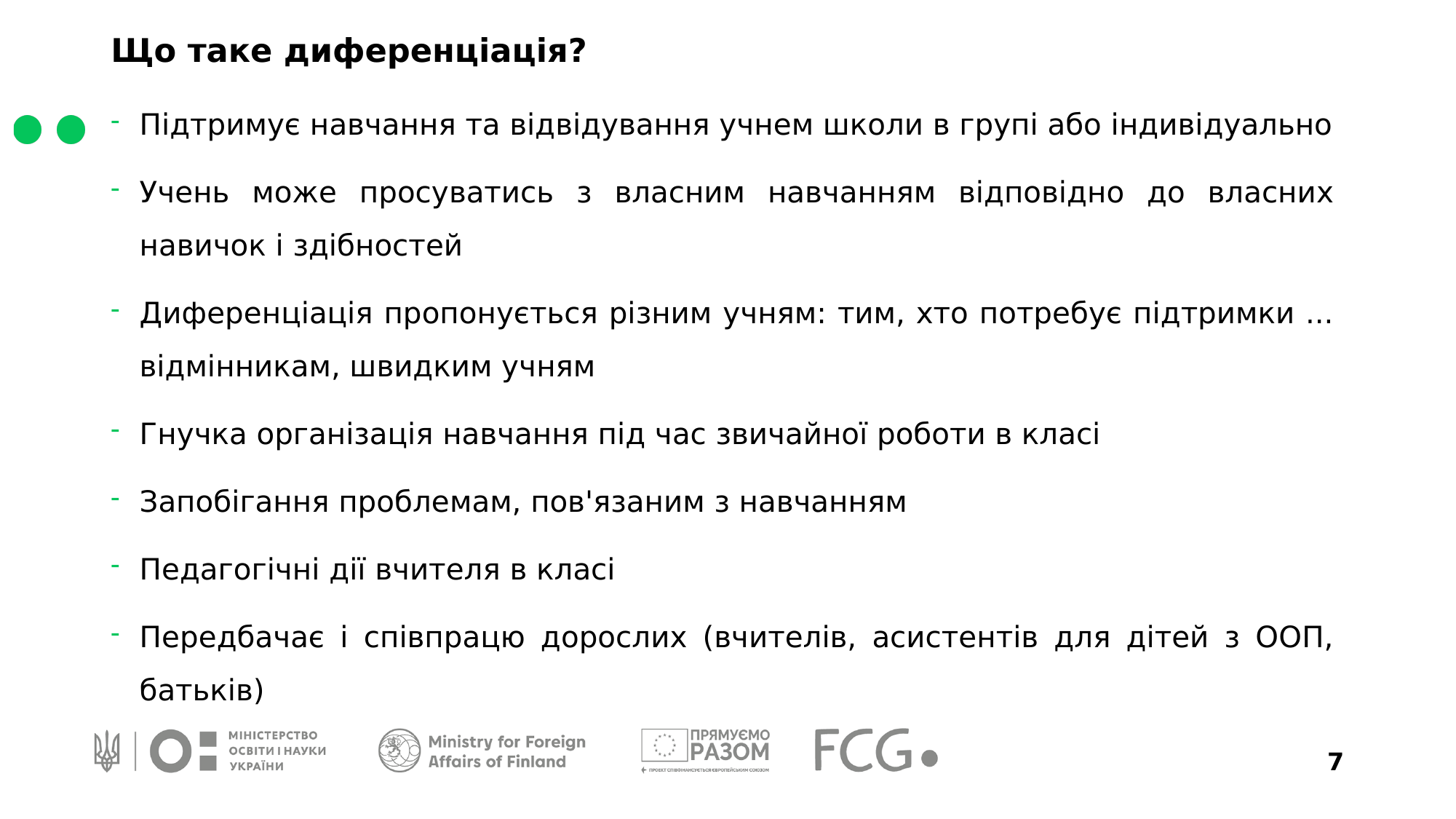

Що таке диференціація?
Підтримує навчання та відвідування учнем школи в групі або індивідуально
Учень може просуватись з власним навчанням відповідно до власних навичок і здібностей
Диференціація пропонується різним учням: тим, хто потребує підтримки ... відмінникам, швидким учням
Гнучка організація навчання під час звичайної роботи в класі
Запобігання проблемам, пов'язаним з навчанням
Педагогічні дії вчителя в класі
Передбачає і співпрацю дорослих (вчителів, асистентів для дітей з ООП, батьків)

7